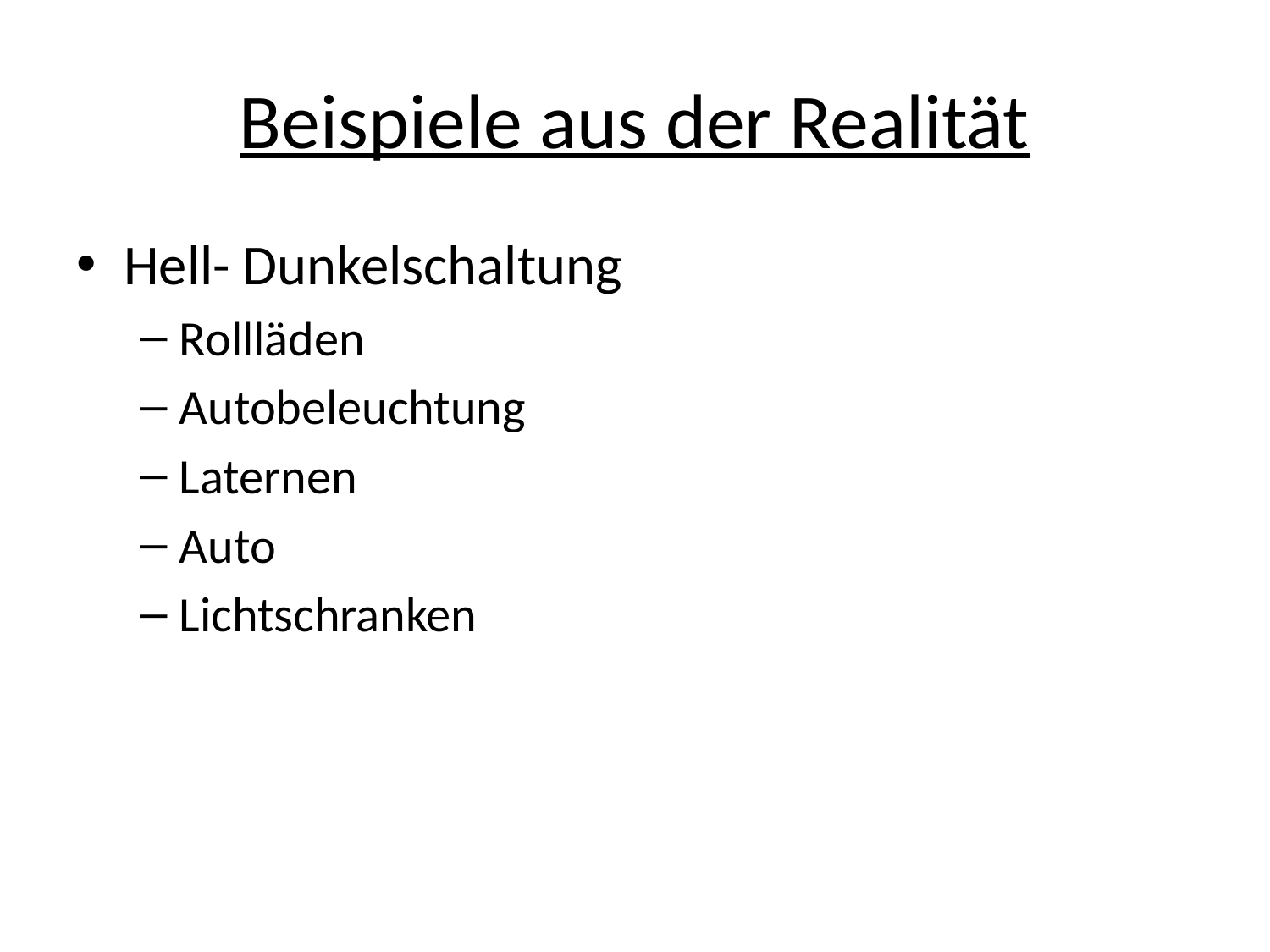

# Beispiele aus der Realität
Hell- Dunkelschaltung
Rollläden
Autobeleuchtung
Laternen
Auto
Lichtschranken